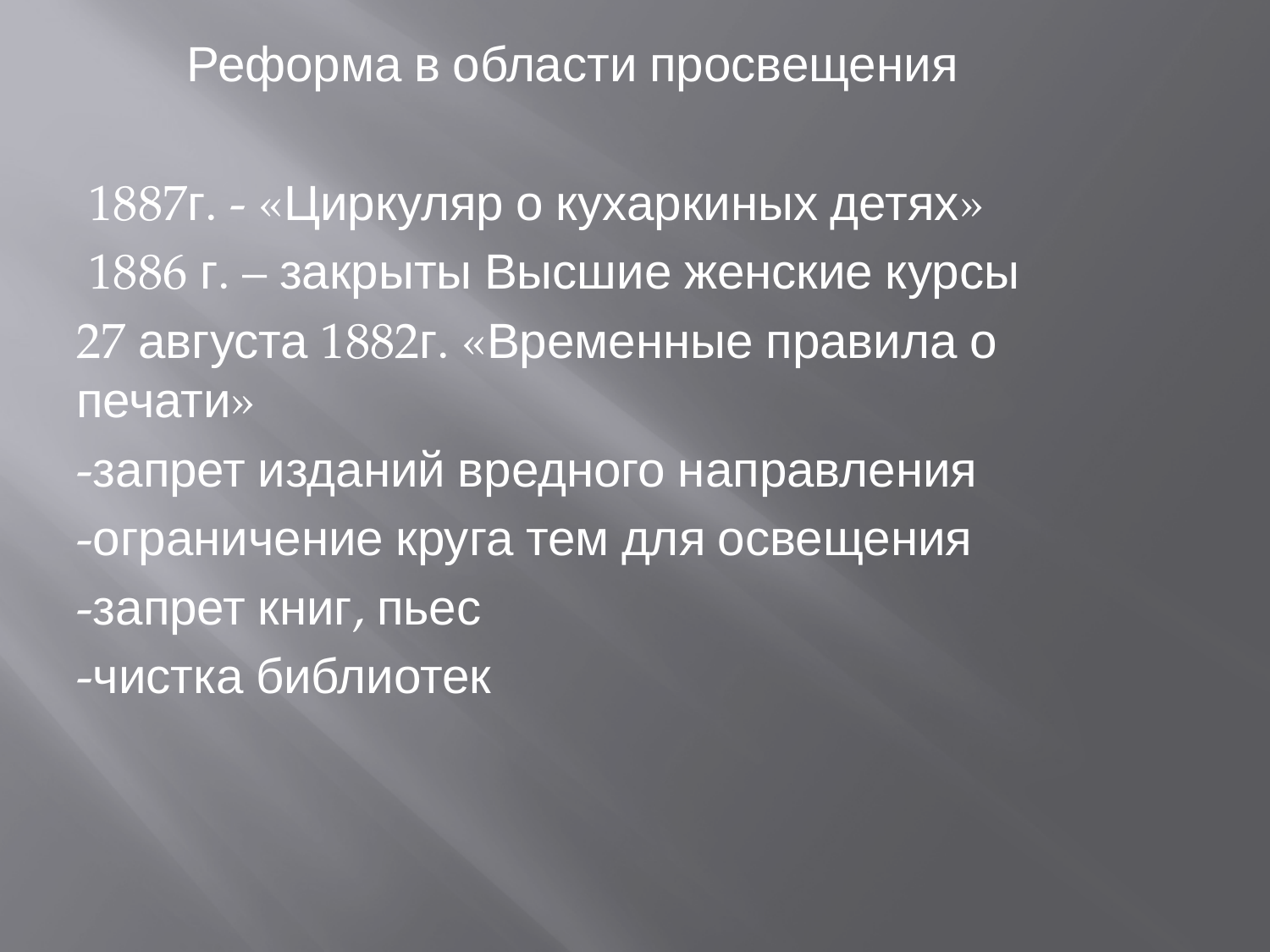

Реформа в области просвещения

 1887г. - «Циркуляр о кухаркиных детях»
 1886 г. – закрыты Высшие женские курсы
27 августа 1882г. «Временные правила о печати»
-запрет изданий вредного направления
-ограничение круга тем для освещения
-запрет книг, пьес
-чистка библиотек